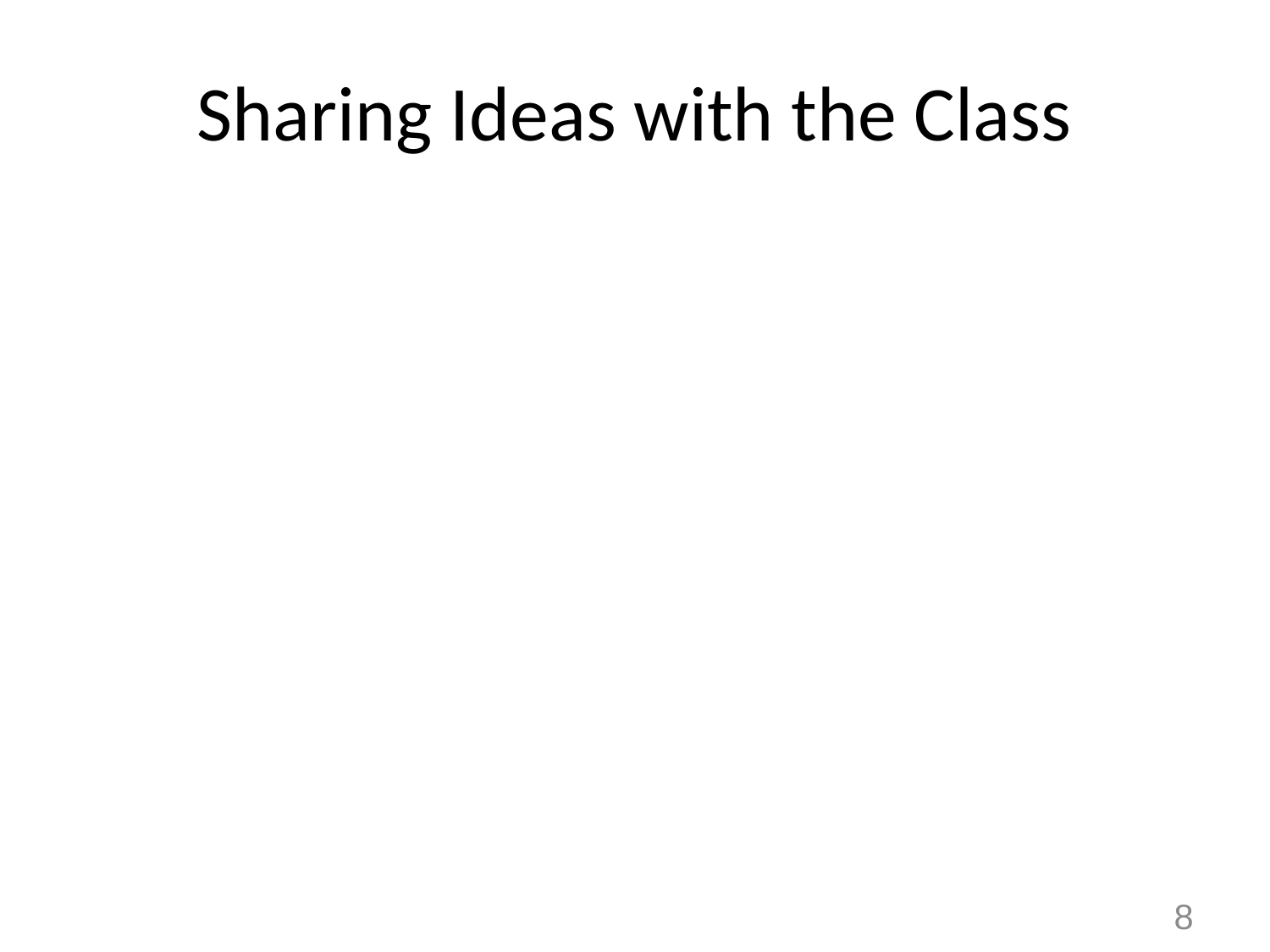

# Sharing Ideas with the Class
8